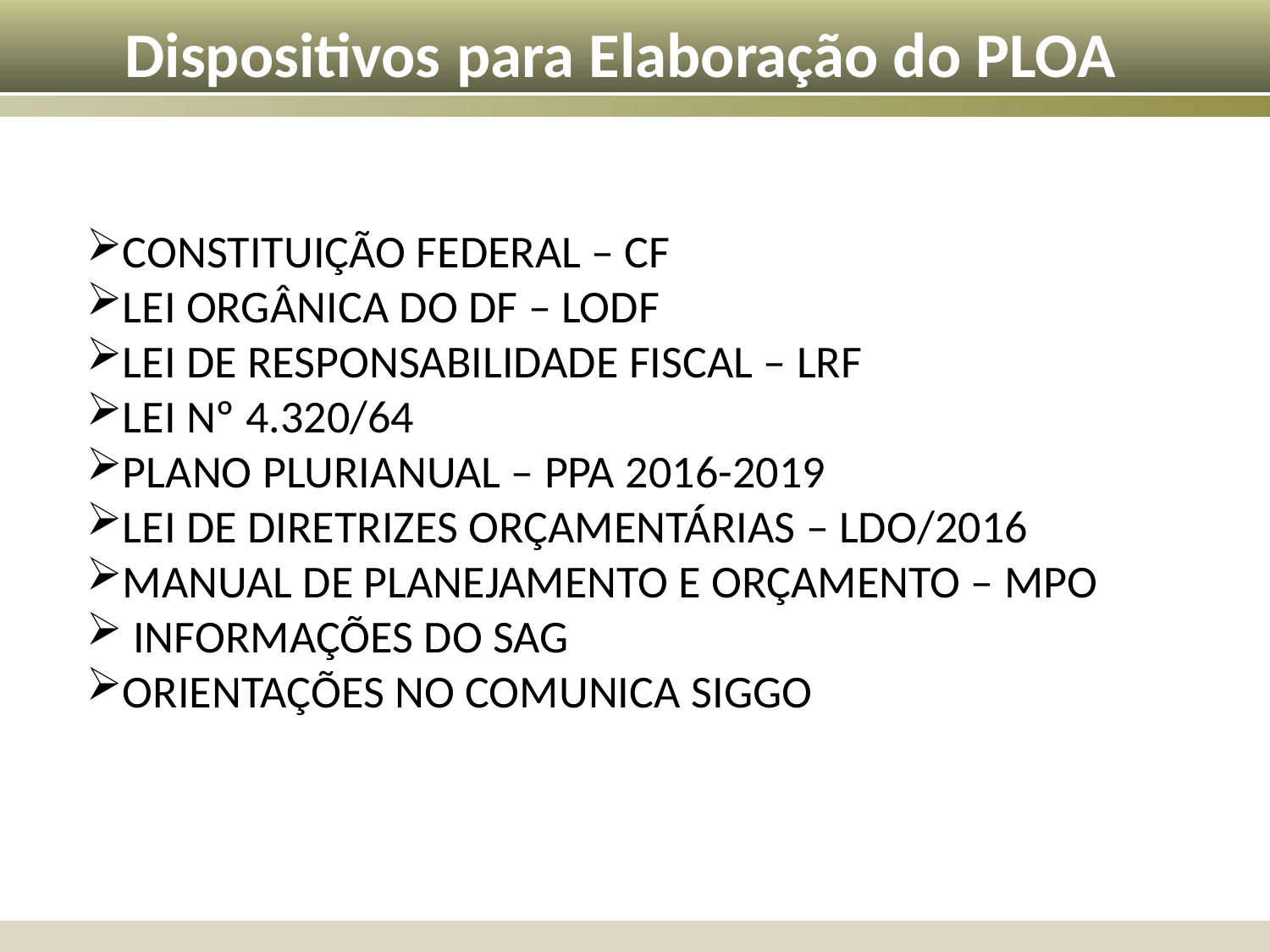

Dispositivos para Elaboração do PLOA

CONSTITUIÇÃO FEDERAL – CF
LEI ORGÂNICA DO DF – LODF
LEI DE RESPONSABILIDADE FISCAL – LRF
LEI Nº 4.320/64
PLANO PLURIANUAL – PPA 2016-2019
LEI DE DIRETRIZES ORÇAMENTÁRIAS – LDO/2016
MANUAL DE PLANEJAMENTO E ORÇAMENTO – MPO
 INFORMAÇÕES DO SAG
ORIENTAÇÕES NO COMUNICA SIGGO